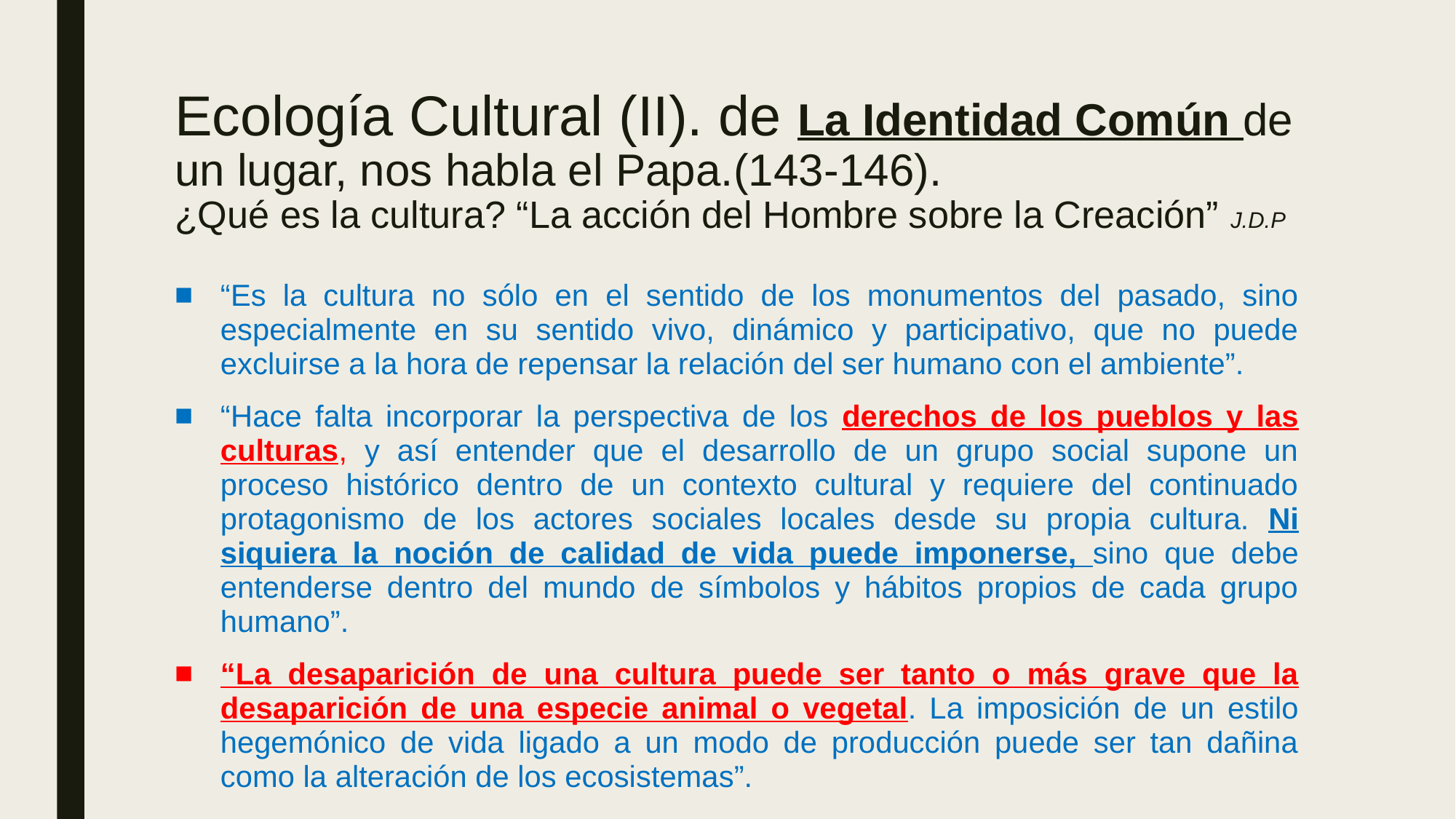

# Ecología Cultural (II). de La Identidad Común de un lugar, nos habla el Papa.(143-146). ¿Qué es la cultura? “La acción del Hombre sobre la Creación” J.D.P
“Es la cultura no sólo en el sentido de los monumentos del pasado, sino especialmente en su sentido vivo, dinámico y participativo, que no puede excluirse a la hora de repensar la relación del ser humano con el ambiente”.
“Hace falta incorporar la perspectiva de los derechos de los pueblos y las culturas, y así entender que el desarrollo de un grupo social supone un proceso histórico dentro de un contexto cultural y requiere del continuado protagonismo de los actores sociales locales desde su propia cultura. Ni siquiera la noción de calidad de vida puede imponerse, sino que debe entenderse dentro del mundo de símbolos y hábitos propios de cada grupo humano”.
“La desaparición de una cultura puede ser tanto o más grave que la desaparición de una especie animal o vegetal. La imposición de un estilo hegemónico de vida ligado a un modo de producción puede ser tan dañina como la alteración de los ecosistemas”.